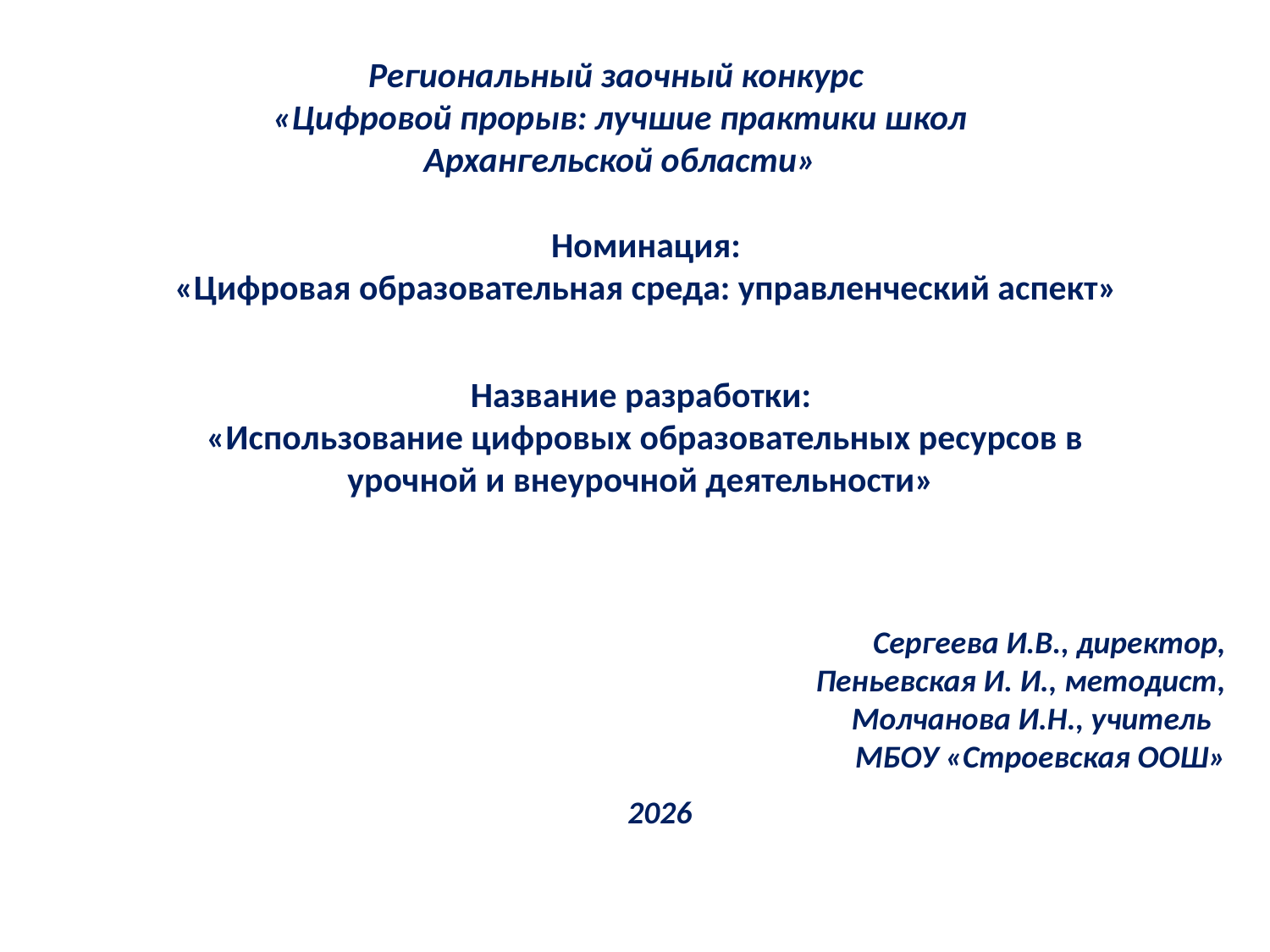

Региональный заочный конкурс
«Цифровой прорыв: лучшие практики школ Архангельской области»
Номинация:
«Цифровая образовательная среда: управленческий аспект»
Название разработки:
«Использование цифровых образовательных ресурсов в урочной и внеурочной деятельности»
Сергеева И.В., директор,
Пеньевская И. И., методист,
Молчанова И.Н., учитель
МБОУ «Строевская ООШ»
2026